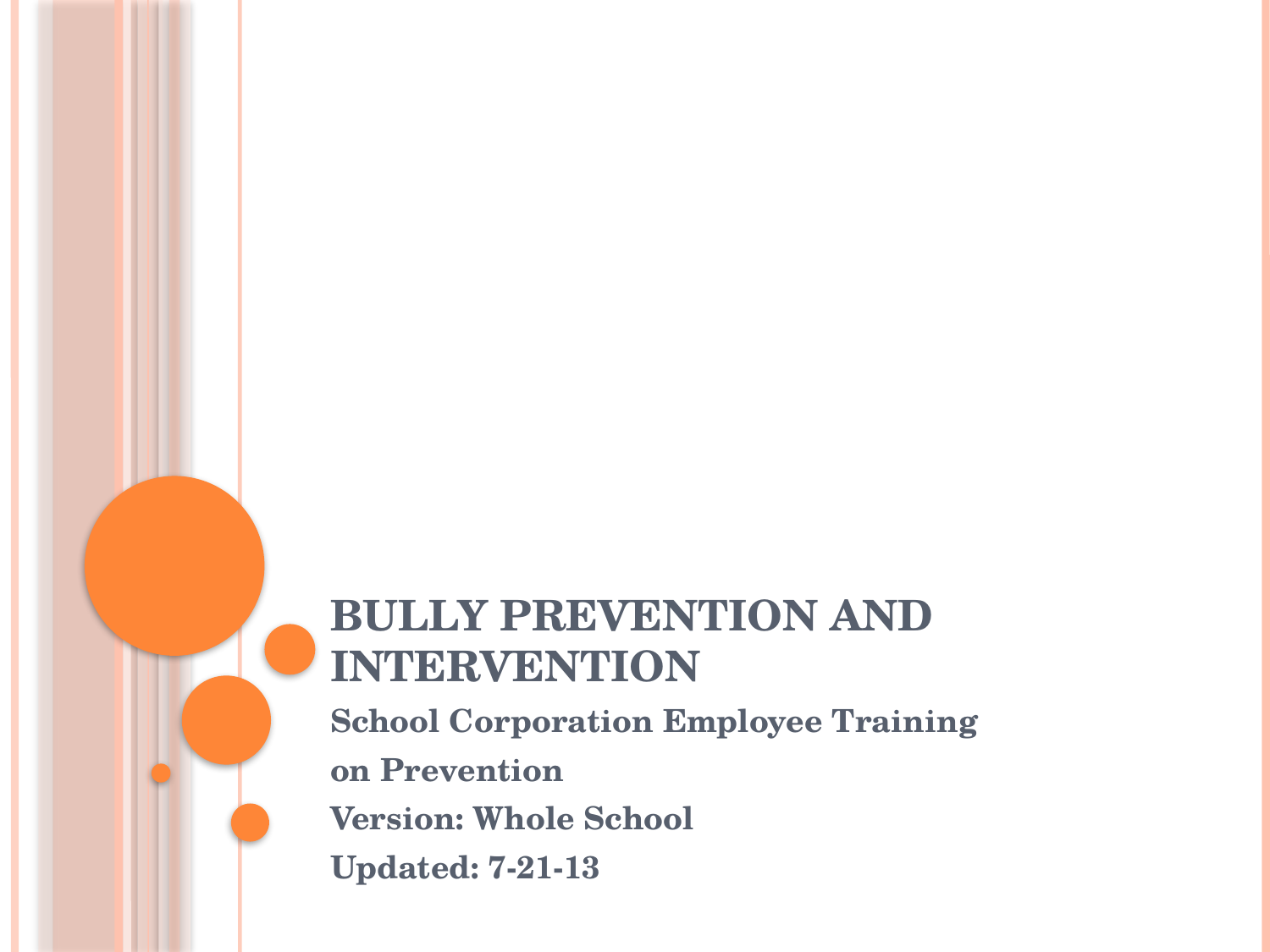

# BULLY PREVENTION AND INTERVENTION
School Corporation Employee Training
on Prevention
Version: Whole School
Updated: 7-21-13